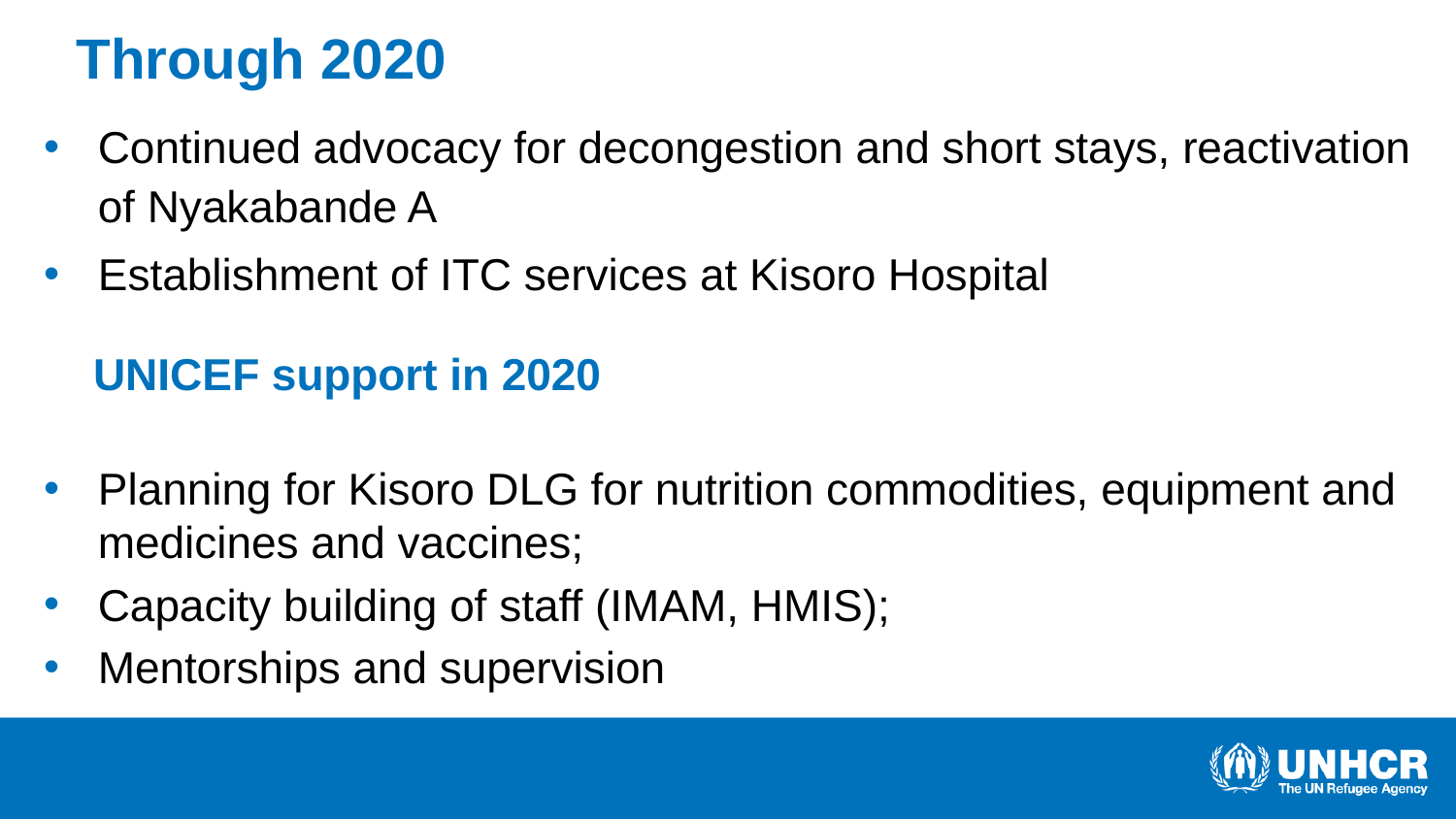

# Through 2020
Continued advocacy for decongestion and short stays, reactivation of Nyakabande A
Establishment of ITC services at Kisoro Hospital

    UNICEF support in 2020

Planning for Kisoro DLG for nutrition commodities, equipment and medicines and vaccines;
Capacity building of staff (IMAM, HMIS);
Mentorships and supervision